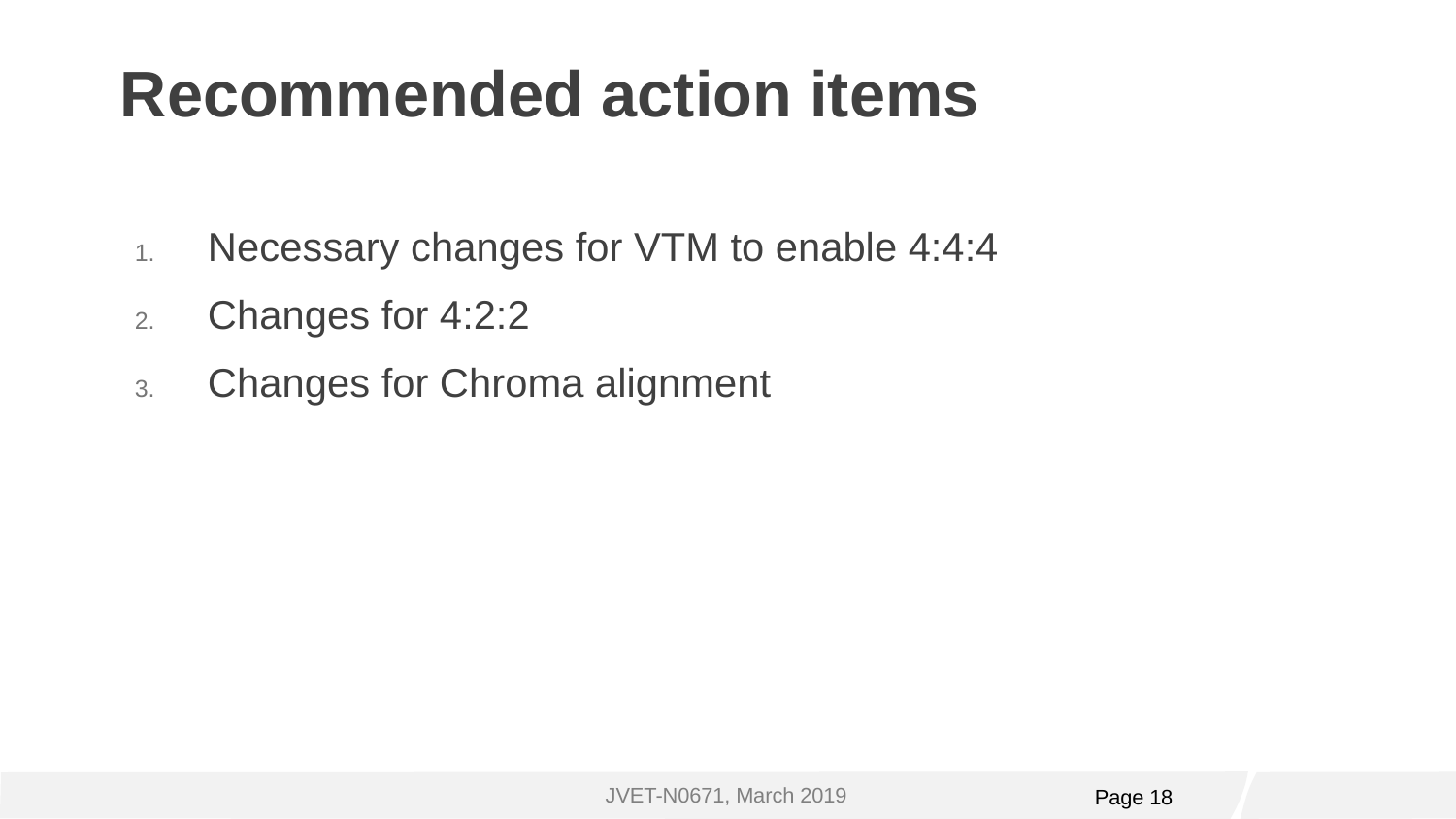

# Recommended action items
Necessary changes for VTM to enable 4:4:4
Changes for 4:2:2
Changes for Chroma alignment